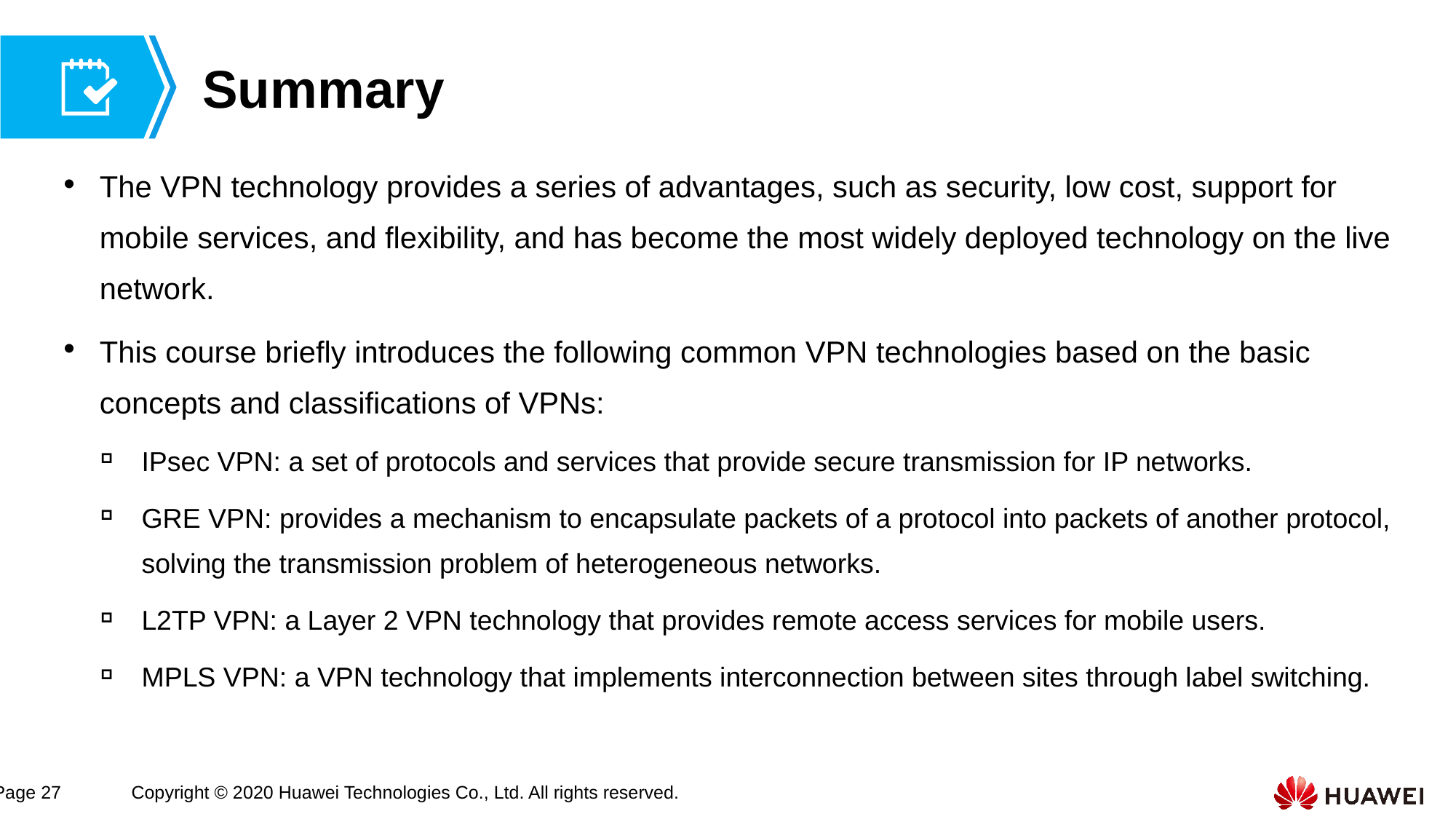

The VPN technology provides a series of advantages, such as security, low cost, support for mobile services, and flexibility, and has become the most widely deployed technology on the live network.
This course briefly introduces the following common VPN technologies based on the basic concepts and classifications of VPNs:
IPsec VPN: a set of protocols and services that provide secure transmission for IP networks.
GRE VPN: provides a mechanism to encapsulate packets of a protocol into packets of another protocol, solving the transmission problem of heterogeneous networks.
L2TP VPN: a Layer 2 VPN technology that provides remote access services for mobile users.
MPLS VPN: a VPN technology that implements interconnection between sites through label switching.